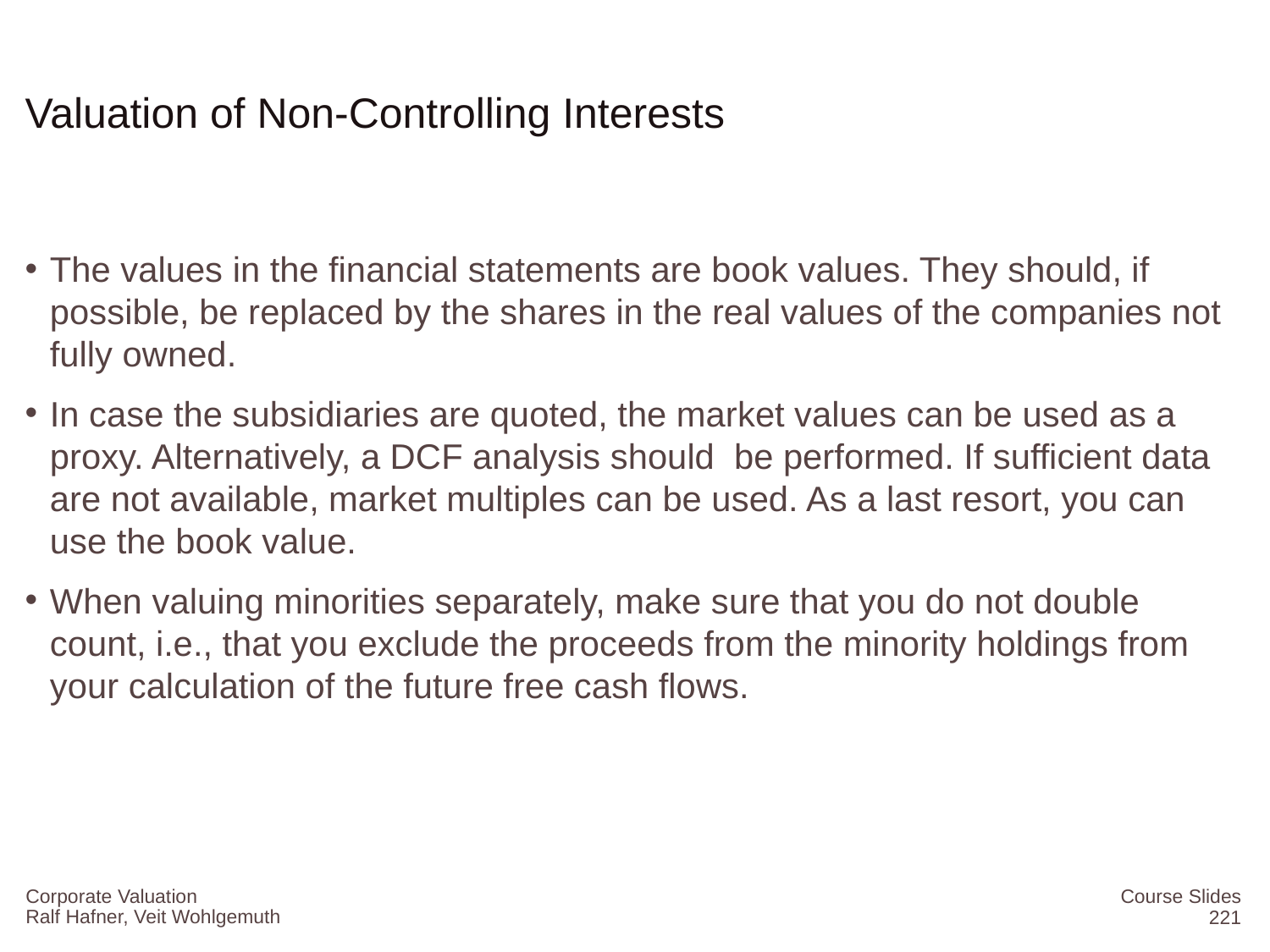

# Valuation of Non-Controlling Interests
The values in the financial statements are book values. They should, if possible, be replaced by the shares in the real values of the companies not fully owned.
In case the subsidiaries are quoted, the market values can be used as a proxy. Alternatively, a DCF analysis should  be performed. If sufficient data are not available, market multiples can be used. As a last resort, you can use the book value.
When valuing minorities separately, make sure that you do not double count, i.e., that you exclude the proceeds from the minority holdings from your calculation of the future free cash flows.

Corporate Valuation
Course Slides
221